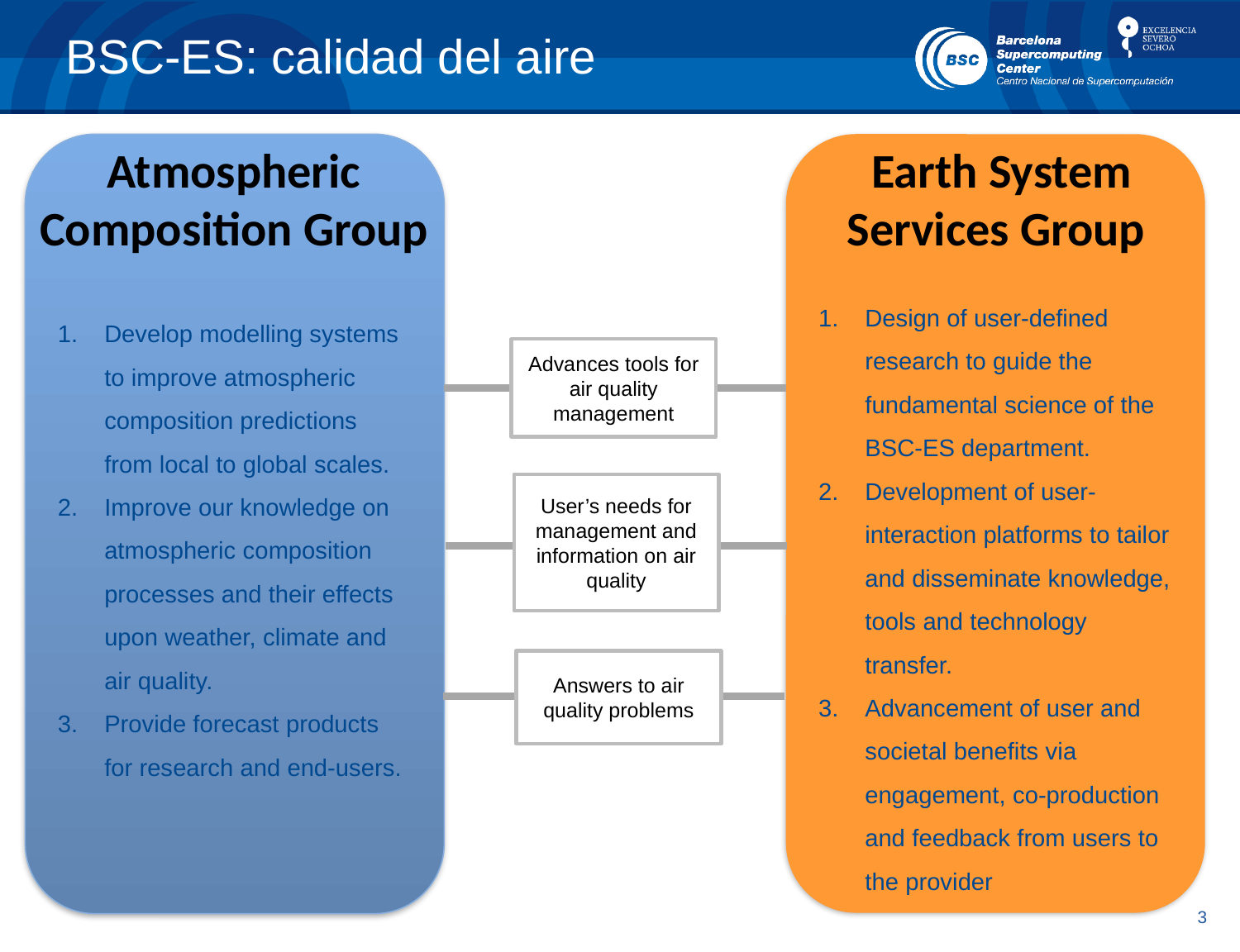

# BSC-ES: calidad del aire

Develop modelling systems to improve atmospheric composition predictions from local to global scales.
Improve our knowledge on atmospheric composition processes and their effects upon weather, climate and air quality.
Provide forecast products for research and end-users.
Atmospheric Composition Group
 Earth System Services Group

Design of user-defined research to guide the fundamental science of the BSC-ES department.
Development of user-interaction platforms to tailor and disseminate knowledge, tools and technology transfer.
Advancement of user and societal benefits via engagement, co-production and feedback from users to the provider
Advances tools for air quality management
User’s needs for management and information on air quality
Answers to air quality problems